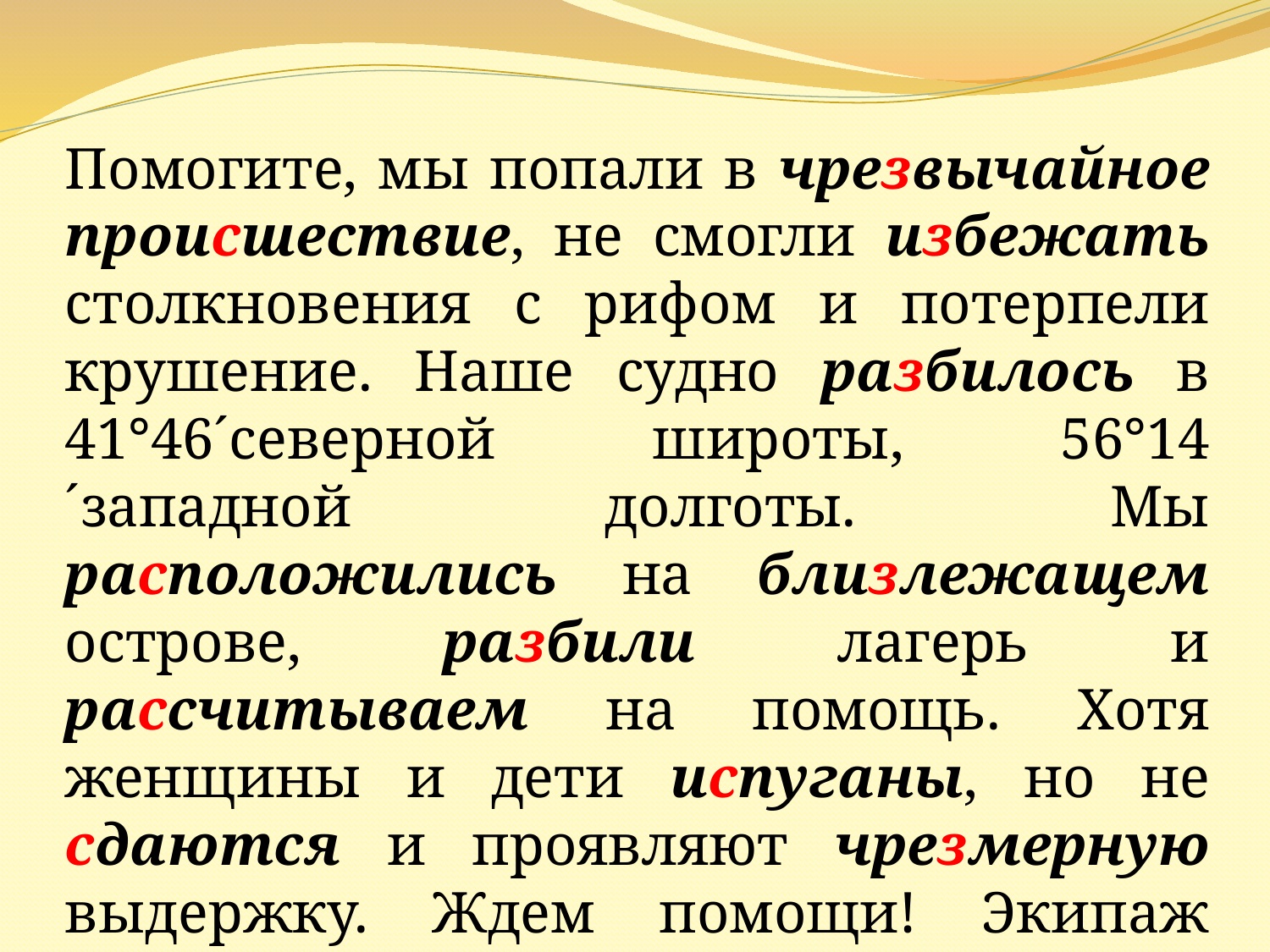

Помогите, мы попали в чрезвычайное происшествие, не смогли избежать столкновения с рифом и потерпели крушение. Наше судно разбилось в 41°46´северной широты, 56°14´западной долготы. Мы расположились на близлежащем острове, разбили лагерь и рассчитываем на помощь. Хотя женщины и дети испуганы, но не сдаются и проявляют чрезмерную выдержку. Ждем помощи! Экипаж судна  «Грамотей».